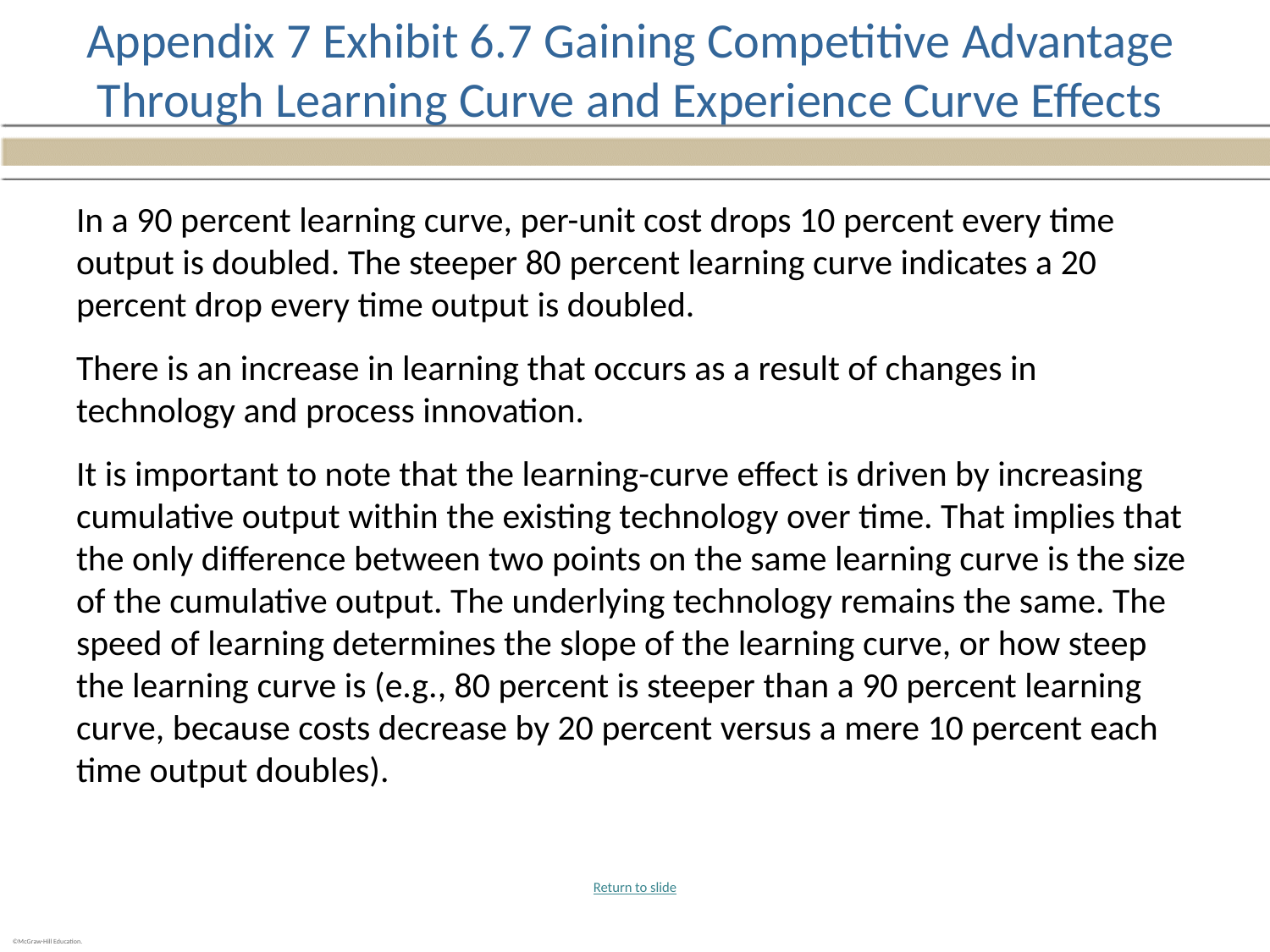

# Appendix 7 Exhibit 6.7 Gaining Competitive Advantage Through Learning Curve and Experience Curve Effects
In a 90 percent learning curve, per-unit cost drops 10 percent every time output is doubled. The steeper 80 percent learning curve indicates a 20 percent drop every time output is doubled.
There is an increase in learning that occurs as a result of changes in technology and process innovation.
It is important to note that the learning-curve effect is driven by increasing cumulative output within the existing technology over time. That implies that the only difference between two points on the same learning curve is the size of the cumulative output. The underlying technology remains the same. The speed of learning determines the slope of the learning curve, or how steep the learning curve is (e.g., 80 percent is steeper than a 90 percent learning curve, because costs decrease by 20 percent versus a mere 10 percent each time output doubles).
Return to slide